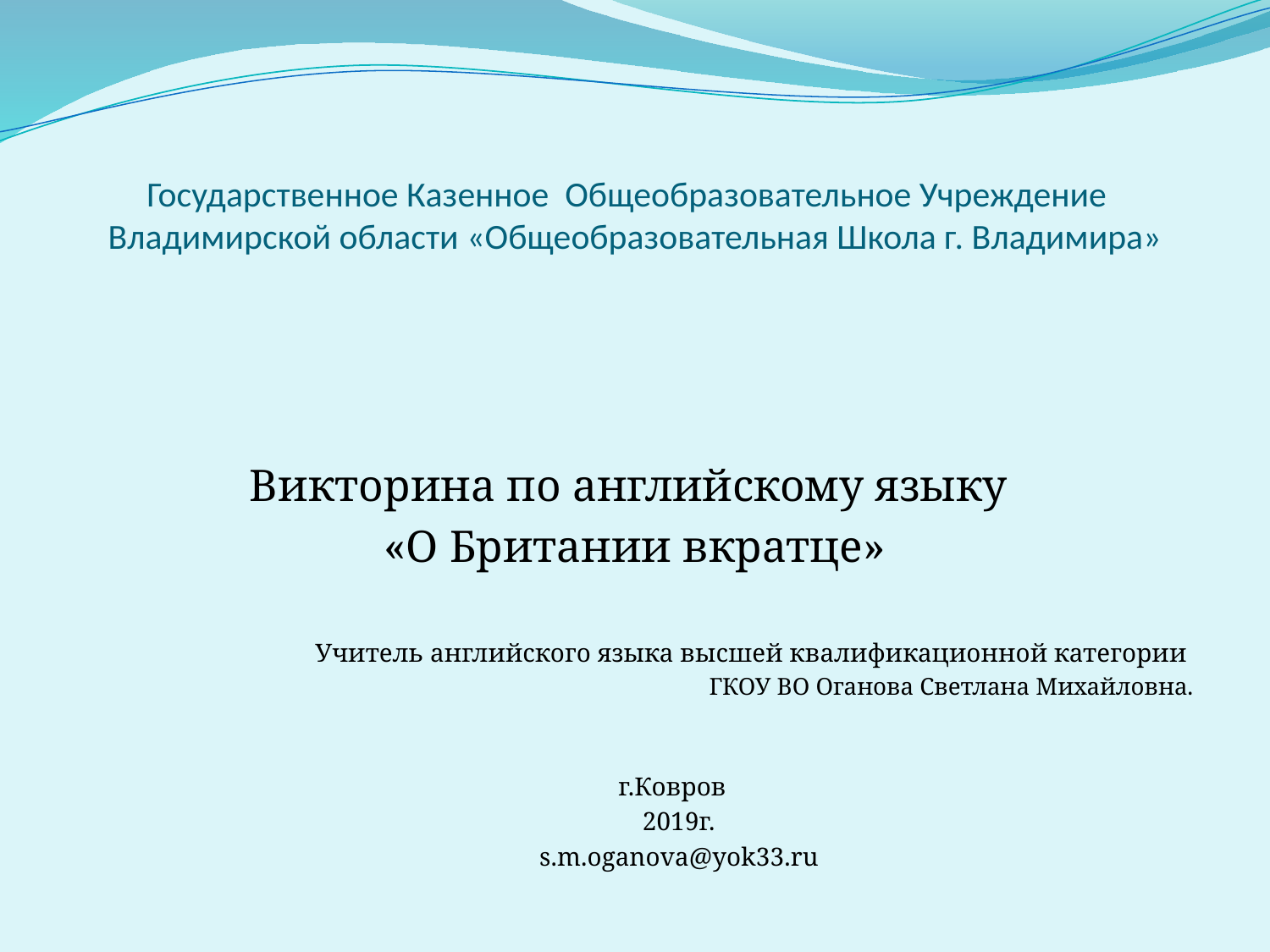

# Государственное Казенное  Общеобразовательное Учреждение Владимирской области «Общеобразовательная Школа г. Владимира»

Викторина по английскому языку
«О Британии вкратце»

Учитель английского языка высшей квалификационной категории
ГКОУ ВО Оганова Светлана Михайловна.

г.Ковров
2019г.
s.m.oganova@yok33.ru